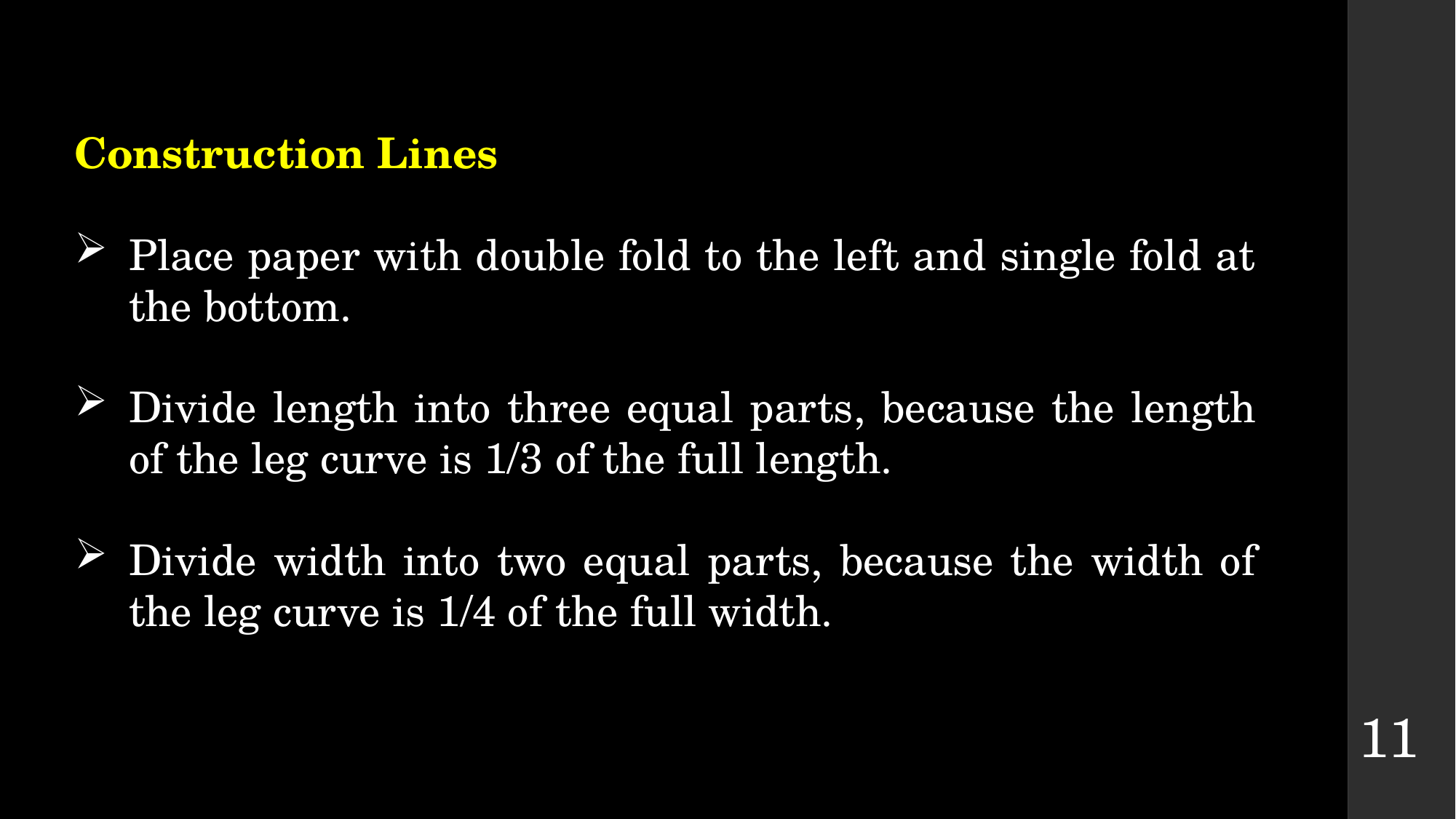

Construction Lines

Place paper with double fold to the left and single fold at the bottom.

Divide length into three equal parts, because the length of the leg curve is 1/3 of the full length.

Divide width into two equal parts, because the width of the leg curve is 1/4 of the full width.
11